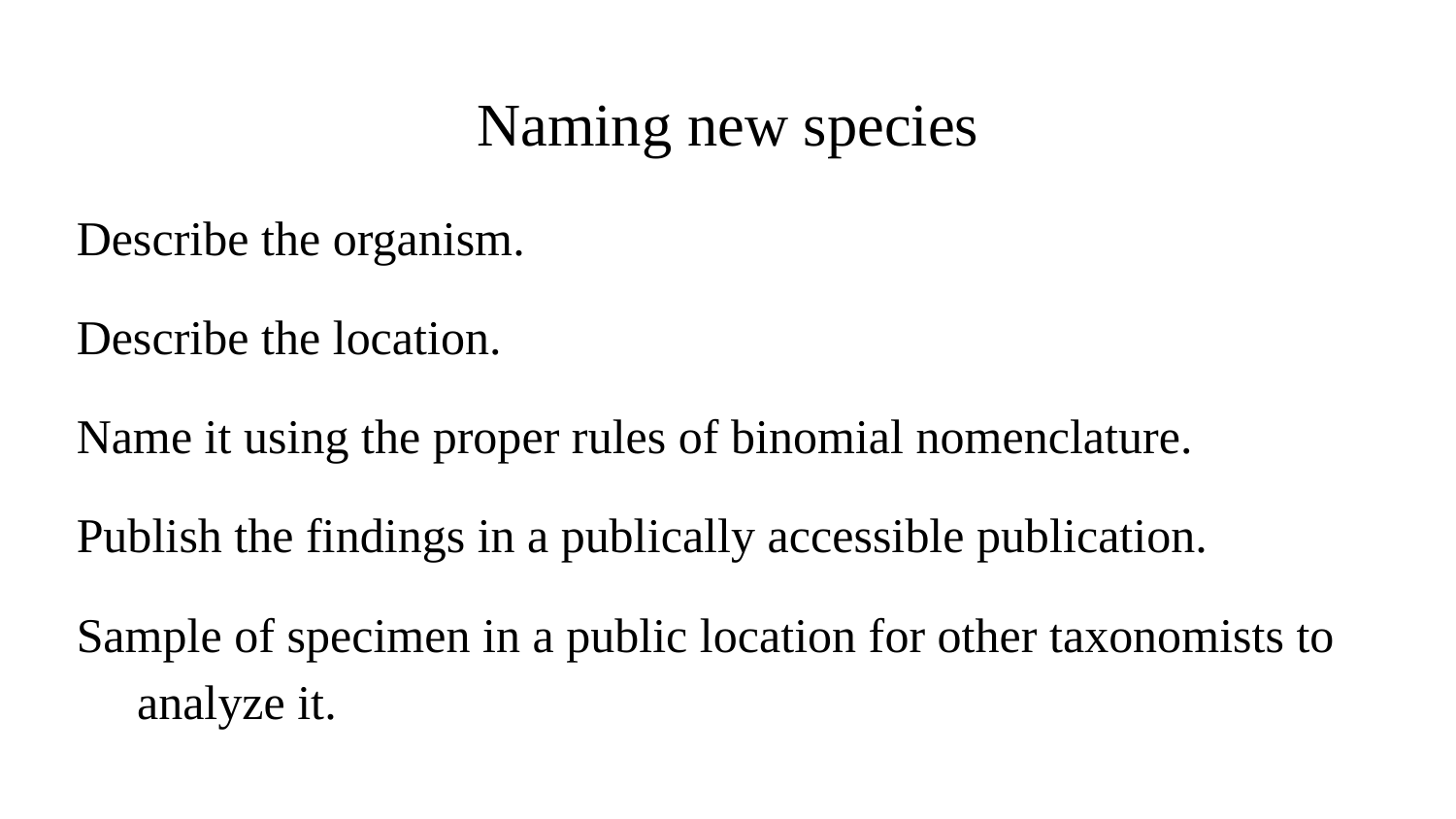

# Naming new species
Describe the organism.
Describe the location.
Name it using the proper rules of binomial nomenclature.
Publish the findings in a publically accessible publication.
Sample of specimen in a public location for other taxonomists to analyze it.